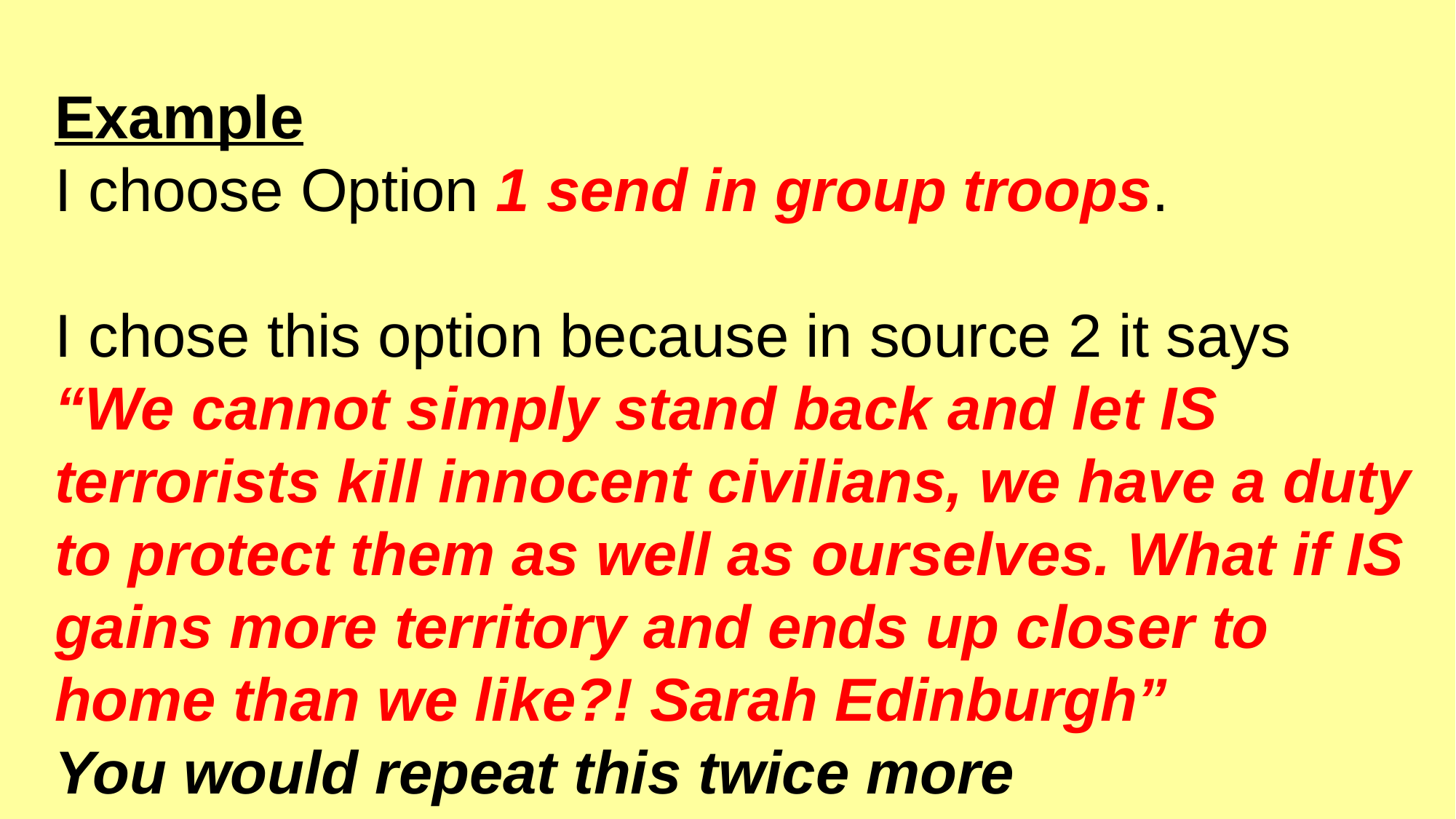

Example
I choose Option 1 send in group troops.

I chose this option because in source 2 it says “We cannot simply stand back and let IS terrorists kill innocent civilians, we have a duty to protect them as well as ourselves. What if IS gains more territory and ends up closer to home than we like?! Sarah Edinburgh”
You would repeat this twice more